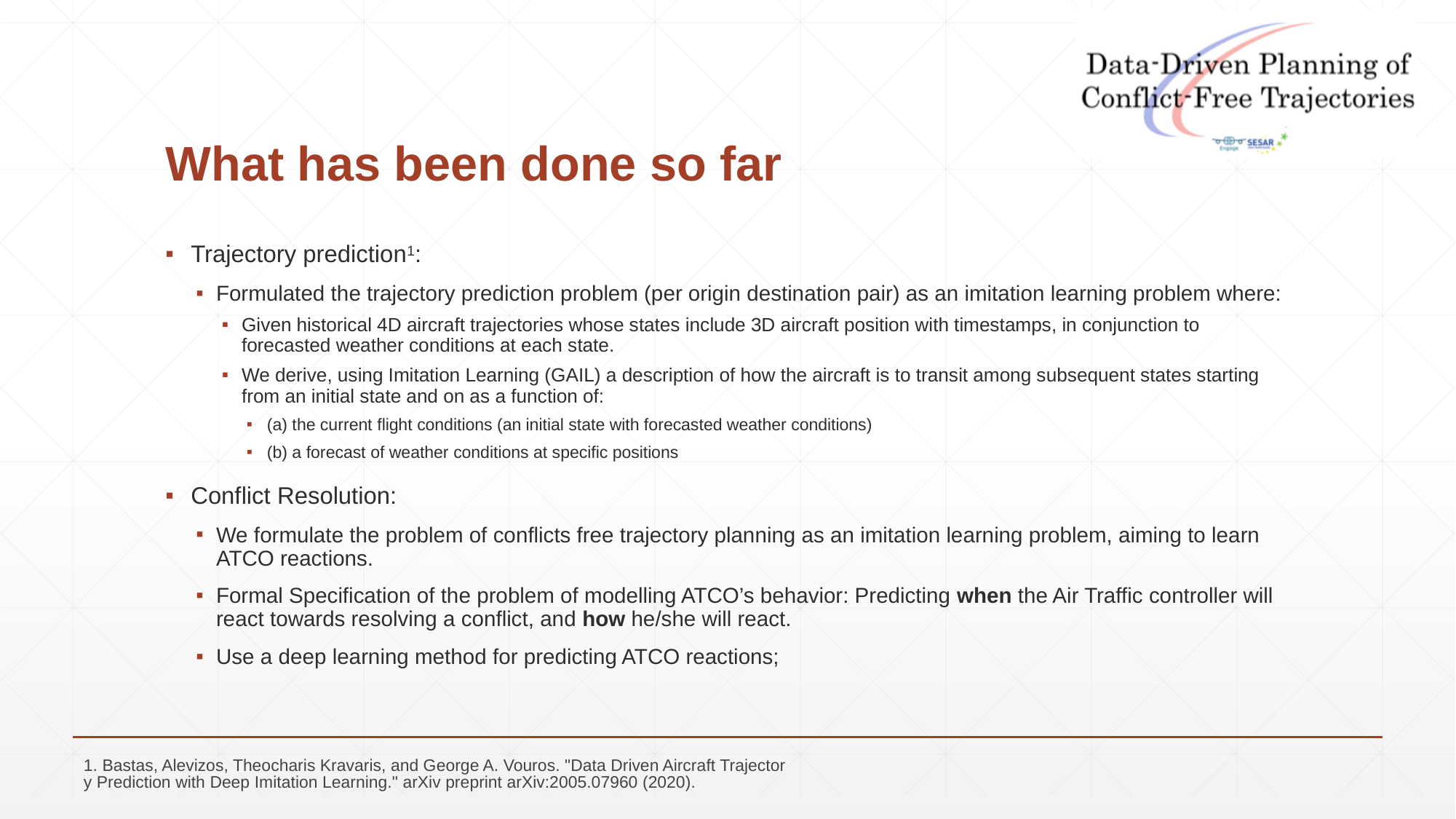

# What has been done so far
Trajectory prediction1:
Formulated the trajectory prediction problem (per origin destination pair) as an imitation learning problem where:
Given historical 4D aircraft trajectories whose states include 3D aircraft position with timestamps, in conjunction to forecasted weather conditions at each state.
We derive, using Imitation Learning (GAIL) a description of how the aircraft is to transit among subsequent states starting from an initial state and on as a function of:
(a) the current flight conditions (an initial state with forecasted weather conditions)
(b) a forecast of weather conditions at specific positions
Conflict Resolution:
We formulate the problem of conflicts free trajectory planning as an imitation learning problem, aiming to learn ATCO reactions.
Formal Specification of the problem of modelling ATCO’s behavior: Predicting when the Air Traffic controller will react towards resolving a conflict, and how he/she will react.
Use a deep learning method for predicting ATCO reactions;
1. Bastas, Alevizos, Theocharis Kravaris, and George A. Vouros. "Data Driven Aircraft Trajectory Prediction with Deep Imitation Learning." arXiv preprint arXiv:2005.07960 (2020).